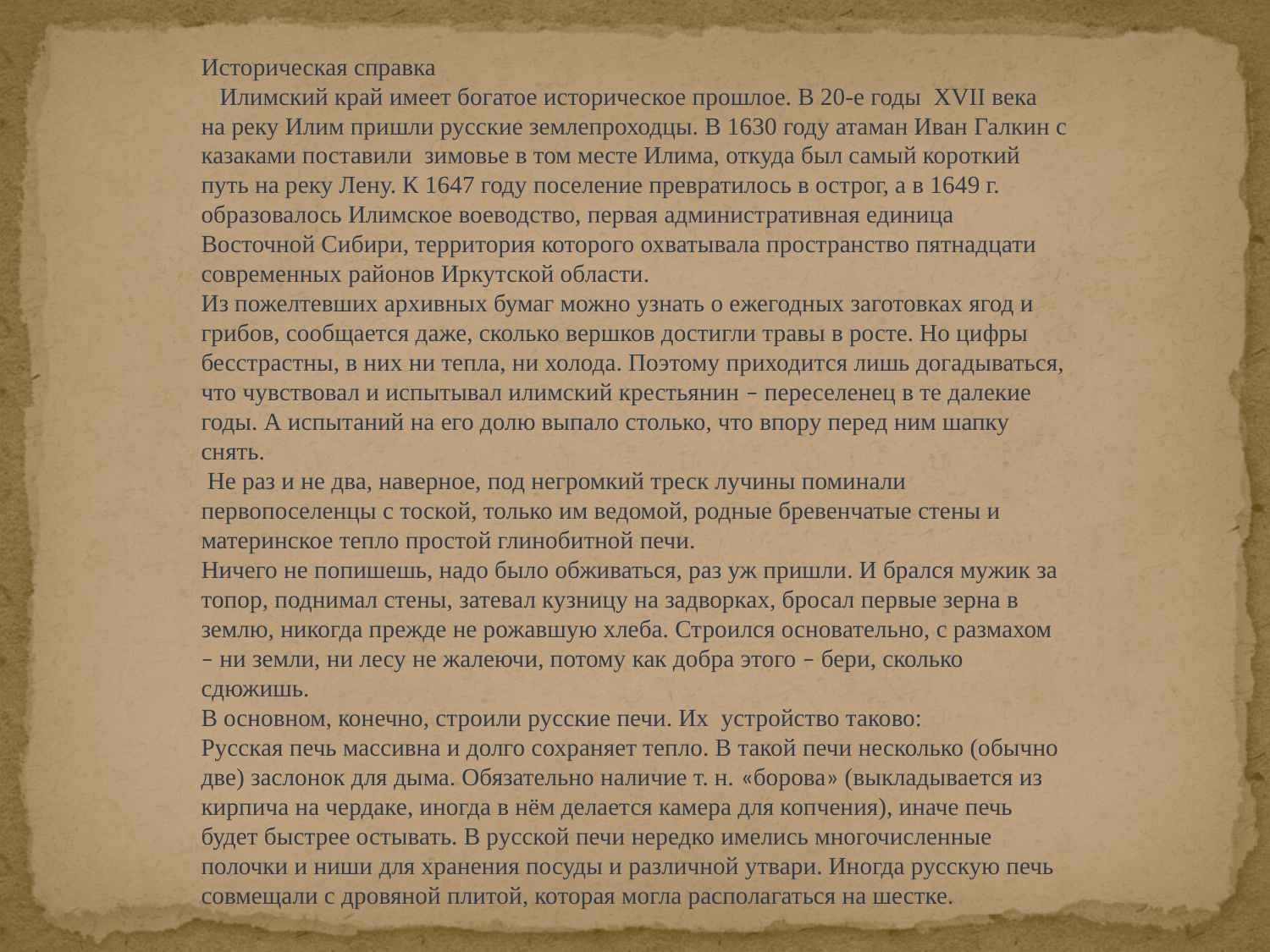

Историческая справка
   Илимский край имеет богатое историческое прошлое. В 20-е годы  XVII века   на реку Илим пришли русские землепроходцы. В 1630 году атаман Иван Галкин с казаками поставили  зимовье в том месте Илима, откуда был самый короткий путь на реку Лену. К 1647 году поселение превратилось в острог, а в 1649 г. образовалось Илимское воеводство, первая административная единица Восточной Сибири, территория которого охватывала пространство пятнадцати современных районов Иркутской области.
Из пожелтевших архивных бумаг можно узнать о ежегодных заготовках ягод и грибов, сообщается даже, сколько вершков достигли травы в росте. Но цифры бесстрастны, в них ни тепла, ни холода. Поэтому приходится лишь догадываться, что чувствовал и испытывал илимский крестьянин – переселенец в те далекие годы. А испытаний на его долю выпало столько, что впору перед ним шапку снять.
 Не раз и не два, наверное, под негромкий треск лучины поминали первопоселенцы с тоской, только им ведомой, родные бревенчатые стены и материнское тепло простой глинобитной печи.
Ничего не попишешь, надо было обживаться, раз уж пришли. И брался мужик за топор, поднимал стены, затевал кузницу на задворках, бросал первые зерна в землю, никогда прежде не рожавшую хлеба. Строился основательно, с размахом – ни земли, ни лесу не жалеючи, потому как добра этого – бери, сколько сдюжишь.
В основном, конечно, строили русские печи. Их  устройство таково:
Русская печь массивна и долго сохраняет тепло. В такой печи несколько (обычно две) заслонок для дыма. Обязательно наличие т. н. «борова» (выкладывается из кирпича на чердаке, иногда в нём делается камера для копчения), иначе печь будет быстрее остывать. В русской печи нередко имелись многочисленные полочки и ниши для хранения посуды и различной утвари. Иногда русскую печь совмещали с дровяной плитой, которая могла располагаться на шестке.